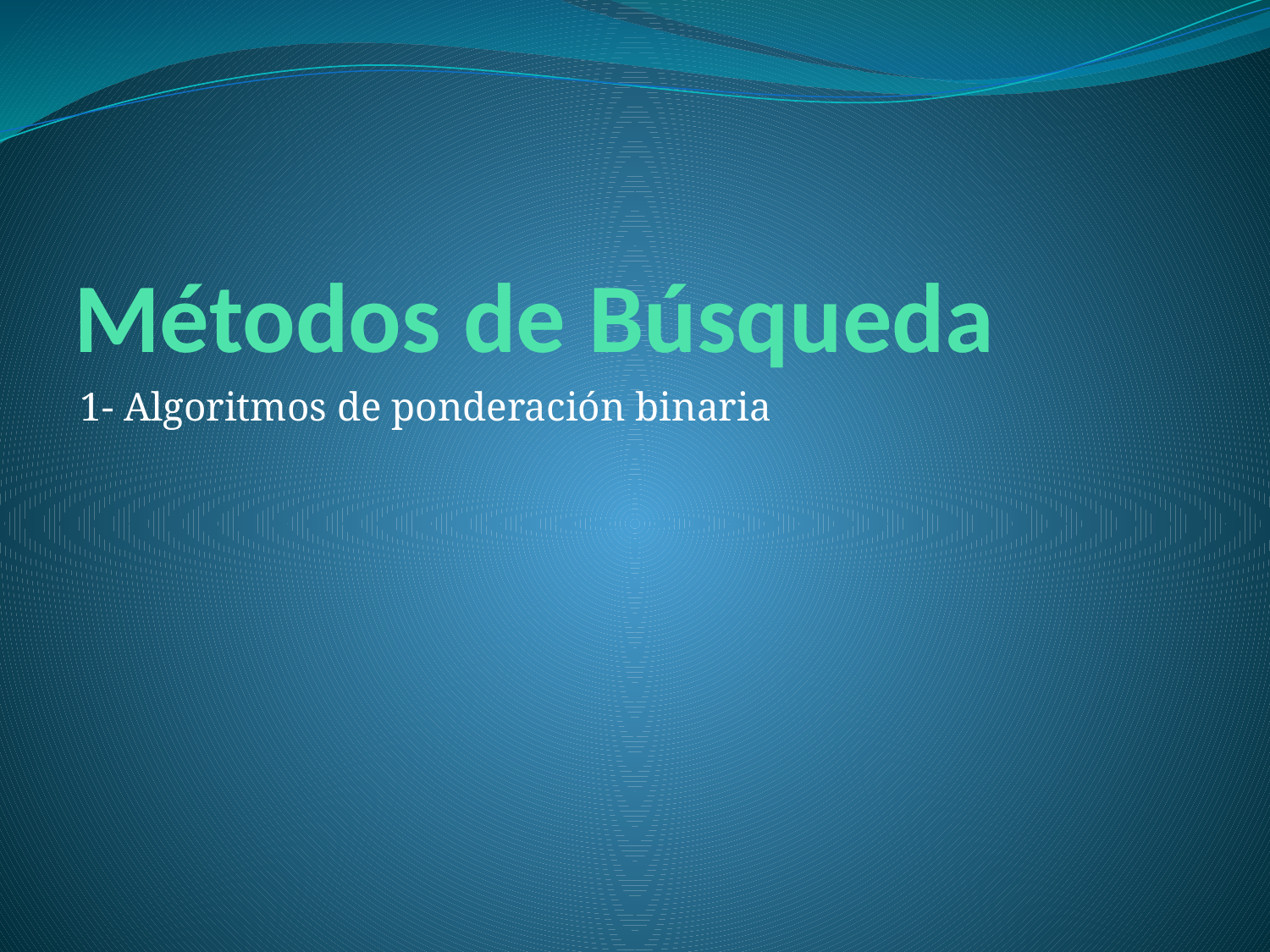

# Métodos de Búsqueda
1- Algoritmos de ponderación binaria